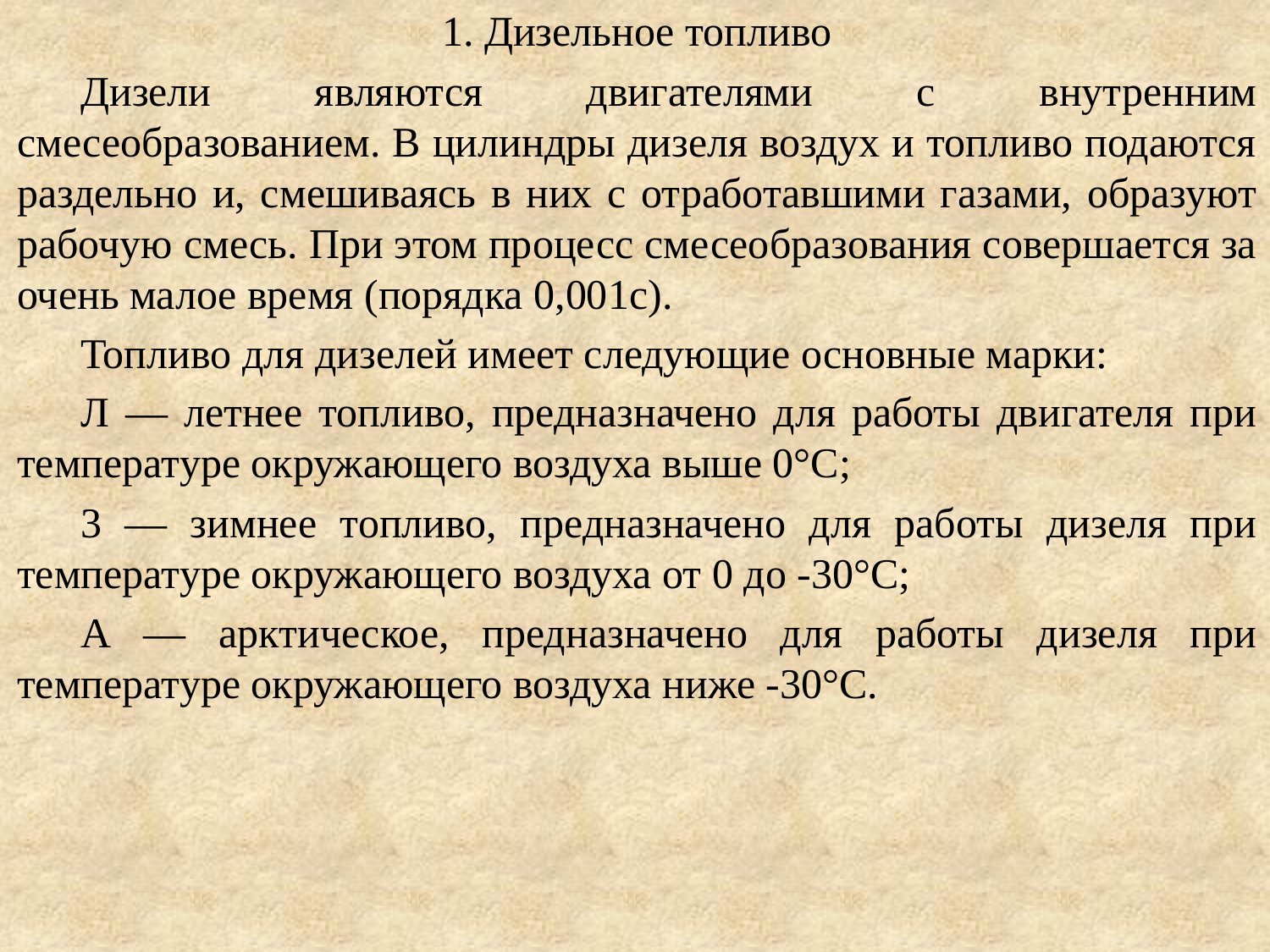

1. Дизельное топливо
Дизели являются двигателями с внутренним смесеобразованием. В цилиндры дизеля воздух и топливо подаются раздельно и, смешиваясь в них с отработавшими газами, образуют рабочую смесь. При этом процесс смесеобразования совершается за очень малое время (порядка 0,001с).
Топливо для дизелей имеет следующие основные марки:
Л — летнее топливо, предназначено для работы двигателя при температуре окружающего воздуха выше 0°С;
3 — зимнее топливо, предназначено для работы дизеля при температуре окружающего воздуха от 0 до -30°С;
А — арктическое, предназначено для работы дизеля при температуре окружающего воздуха ниже -30°С.